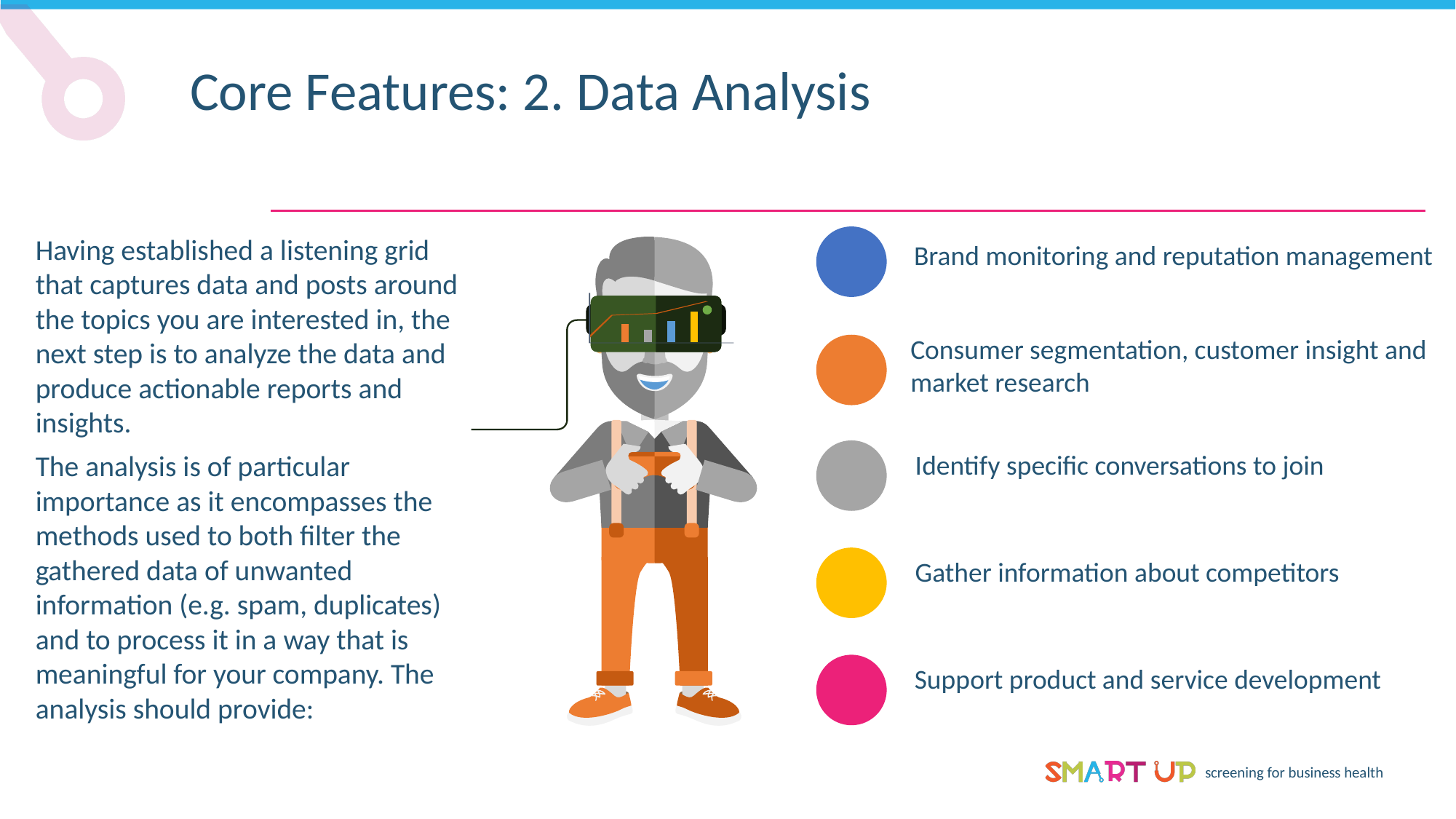

Core Features: 2. Data Analysis
Having established a listening grid that captures data and posts around the topics you are interested in, the next step is to analyze the data and produce actionable reports and insights.
The analysis is of particular importance as it encompasses the methods used to both filter the gathered data of unwanted information (e.g. spam, duplicates) and to process it in a way that is meaningful for your company. The analysis should provide:

Brand monitoring and reputation management

Consumer segmentation, customer insight and
market research

Identify specific conversations to join

Gather information about competitors

Support product and service development